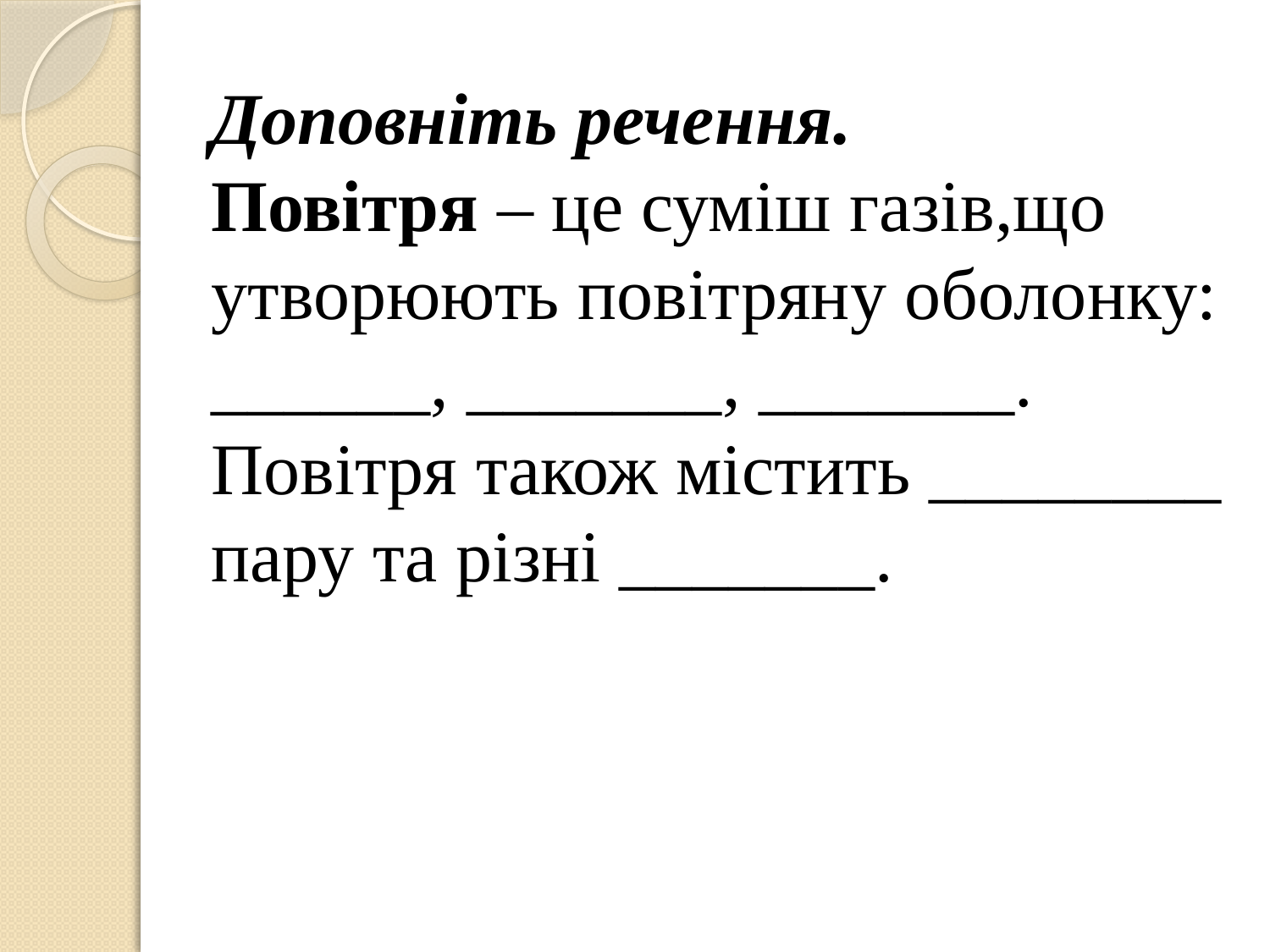

# Доповніть речення. Повітря – це суміш газів,що утворюють повітряну оболонку: ______, _______, _______. Повітря також містить ________ пару та різні _______.